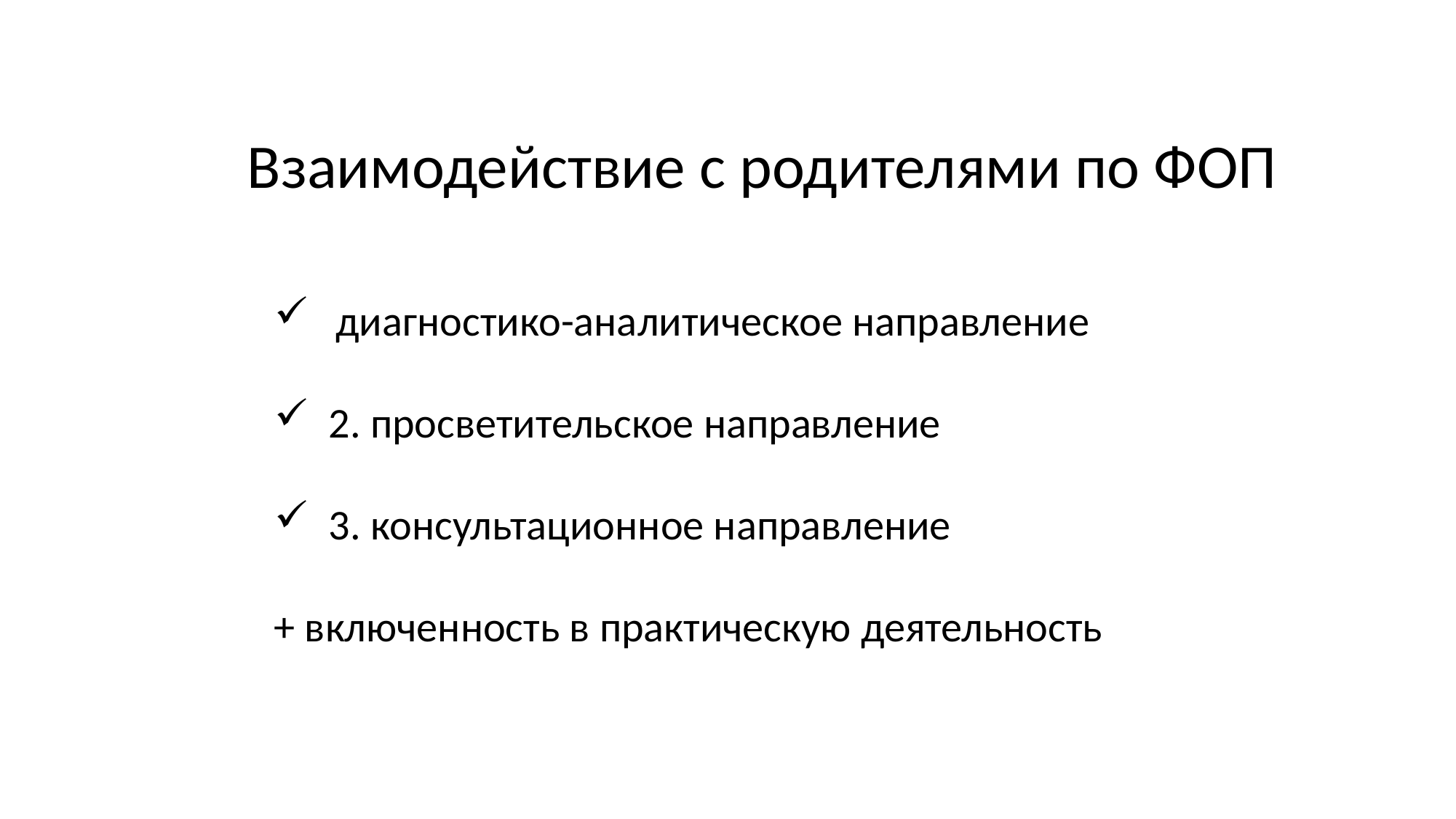

# Взаимодействие с родителями по ФОП
диагностико-аналитическое направление

2. просветительское направление

3. консультационное направление

+ включенность в практическую деятельность